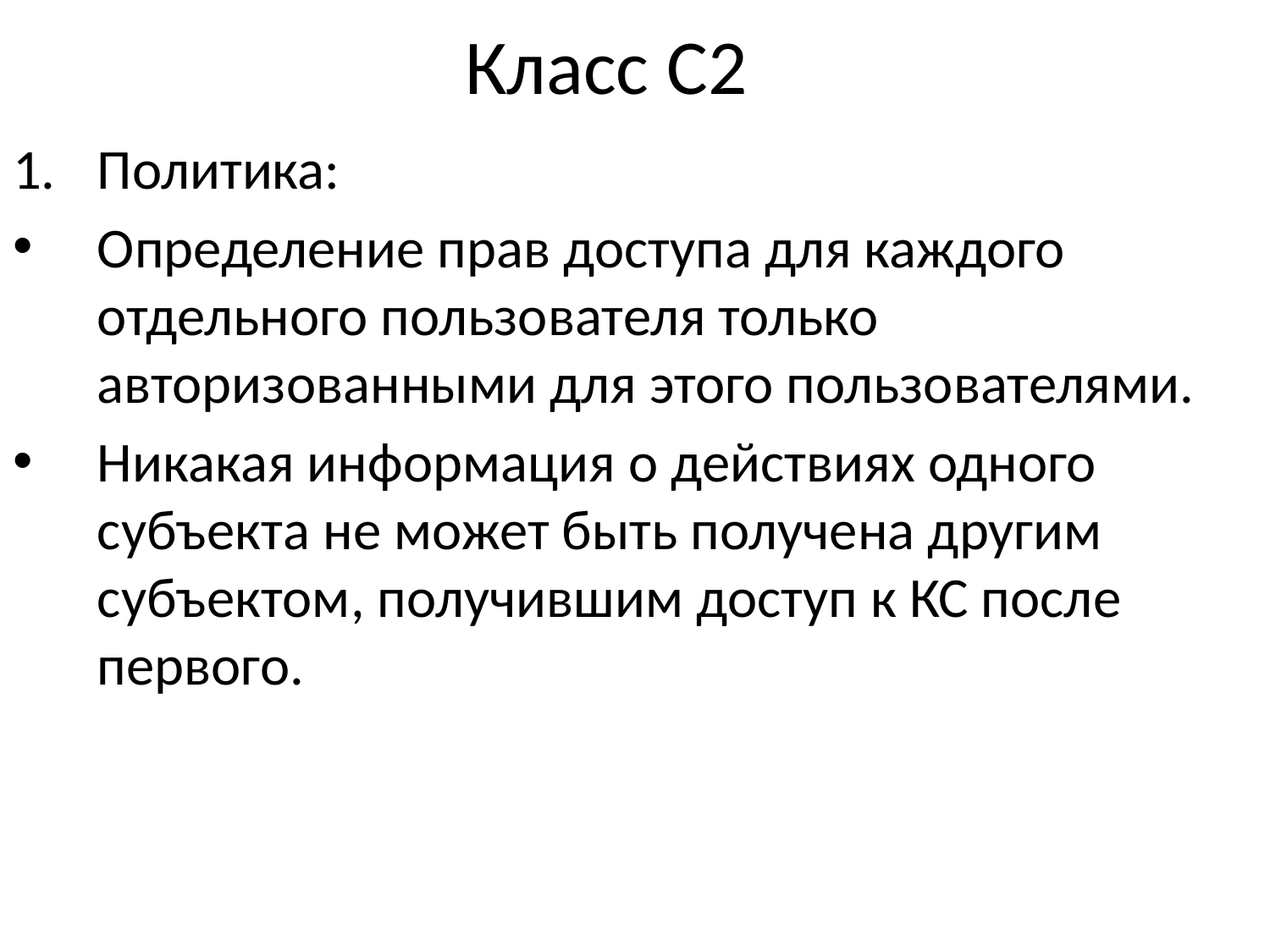

# Класс C2
Политика:
Определение прав доступа для каждого отдельного пользователя только авторизованными для этого пользователями.
Никакая информация о действиях одного субъекта не может быть получена другим субъектом, получившим доступ к КС после первого.